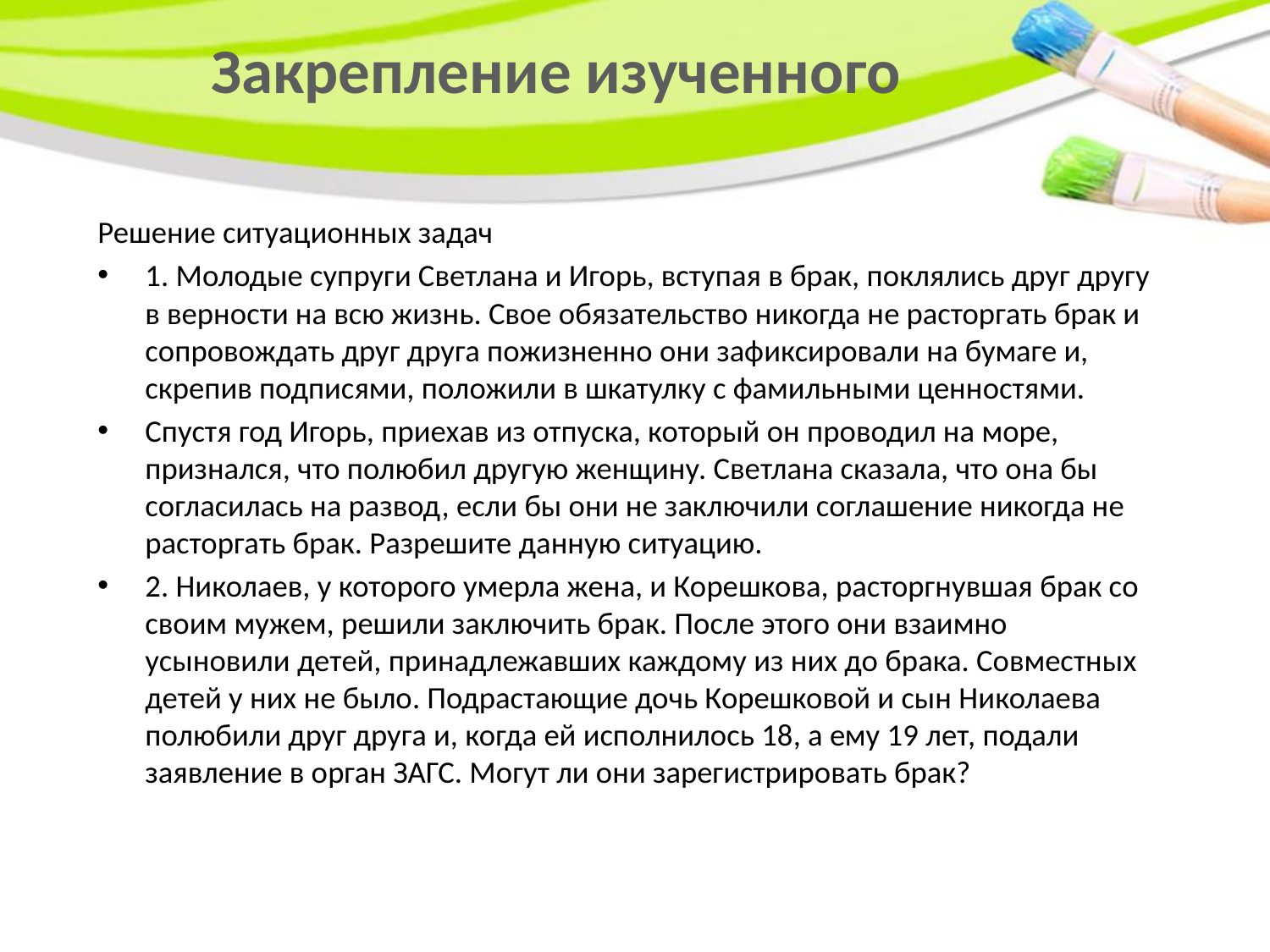

# Закрепление изученного
Решение ситуационных задач
1. Молодые супруги Светлана и Игорь, вступая в брак, поклялись друг другу в верности на всю жизнь. Свое обязательство никогда не расторгать брак и сопровождать друг друга пожизненно они зафиксировали на бумаге и, скрепив подписями, положили в шкатулку с фамильными ценностями.
Спустя год Игорь, приехав из отпуска, который он проводил на море, признался, что полюбил другую женщину. Светлана сказала, что она бы согласилась на развод, если бы они не заключили соглашение никогда не расторгать брак. Разрешите данную ситуацию.
2. Николаев, у которого умерла жена, и Корешкова, расторгнувшая брак со своим мужем, решили заключить брак. После этого они взаимно усыновили детей, принадлежавших каждому из них до брака. Совместных детей у них не было. Подрастающие дочь Корешковой и сын Николаева полюбили друг друга и, когда ей исполнилось 18, а ему 19 лет, подали заявление в орган ЗАГС. Могут ли они зарегистрировать брак?